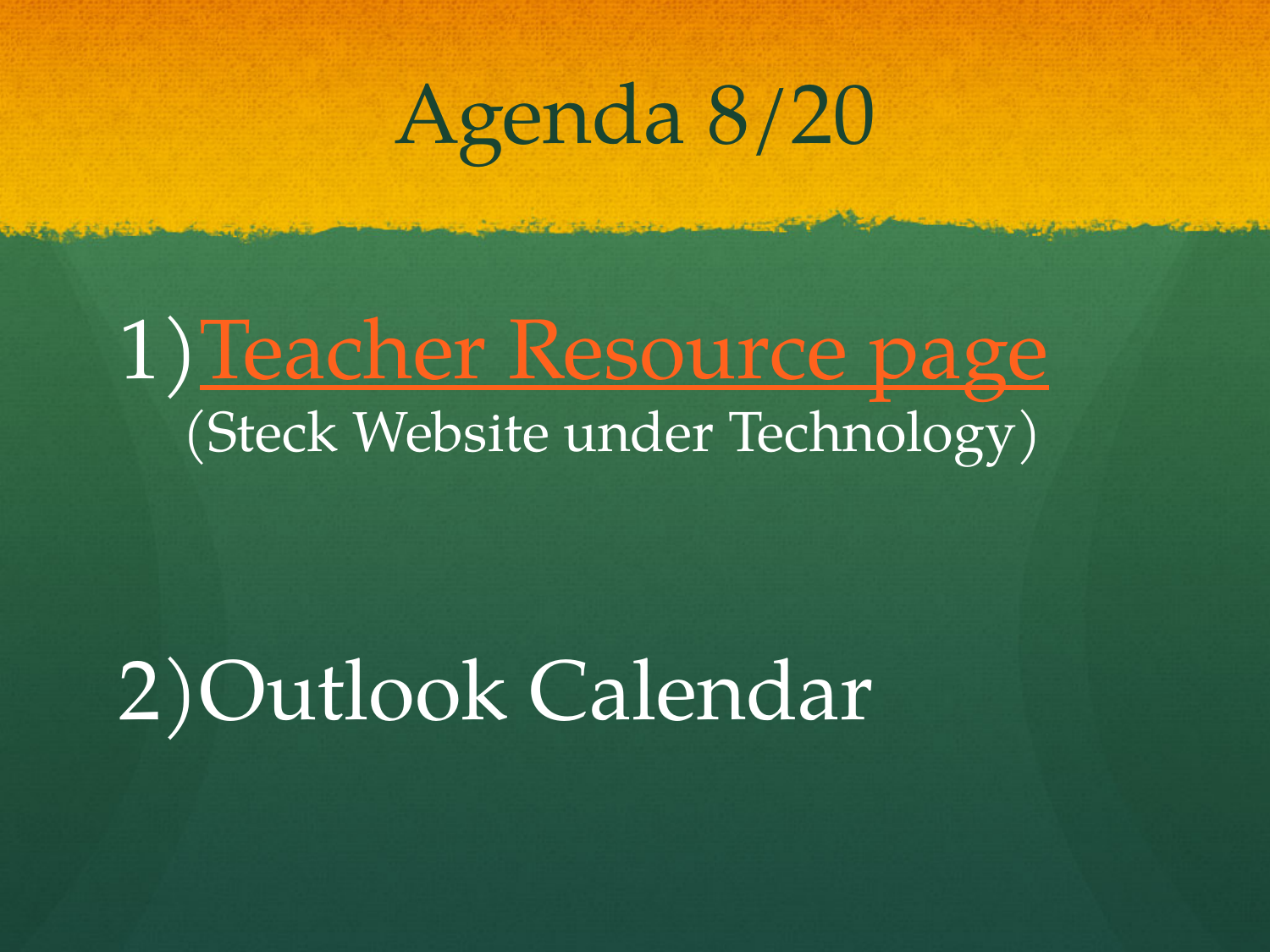

# Agenda 8/20
Teacher Resource page (Steck Website under Technology)

Outlook Calendar